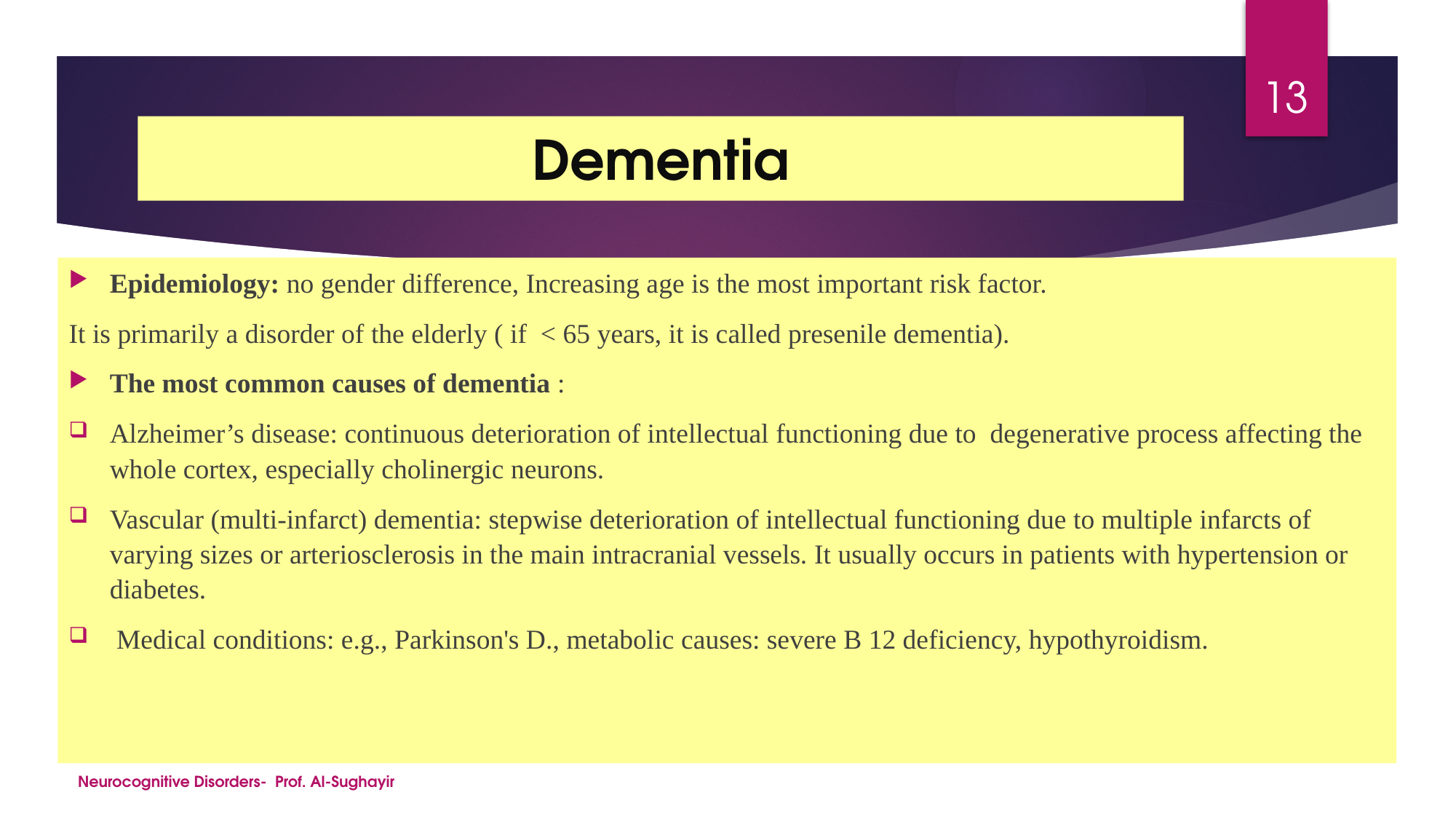

13
# Dementia
Epidemiology: no gender difference, Increasing age is the most important risk factor.
It is primarily a disorder of the elderly ( if  < 65 years, it is called presenile dementia).
The most common causes of dementia :
Alzheimer’s disease: continuous deterioration of intellectual functioning due to  degenerative process affecting the whole cortex, especially cholinergic neurons.
Vascular (multi-infarct) dementia: stepwise deterioration of intellectual functioning due to multiple infarcts of varying sizes or arteriosclerosis in the main intracranial vessels. It usually occurs in patients with hypertension or diabetes.
 Medical conditions: e.g., Parkinson's D., metabolic causes: severe B 12 deficiency, hypothyroidism.

Neurocognitive Disorders-  Prof. Al-Sughayir